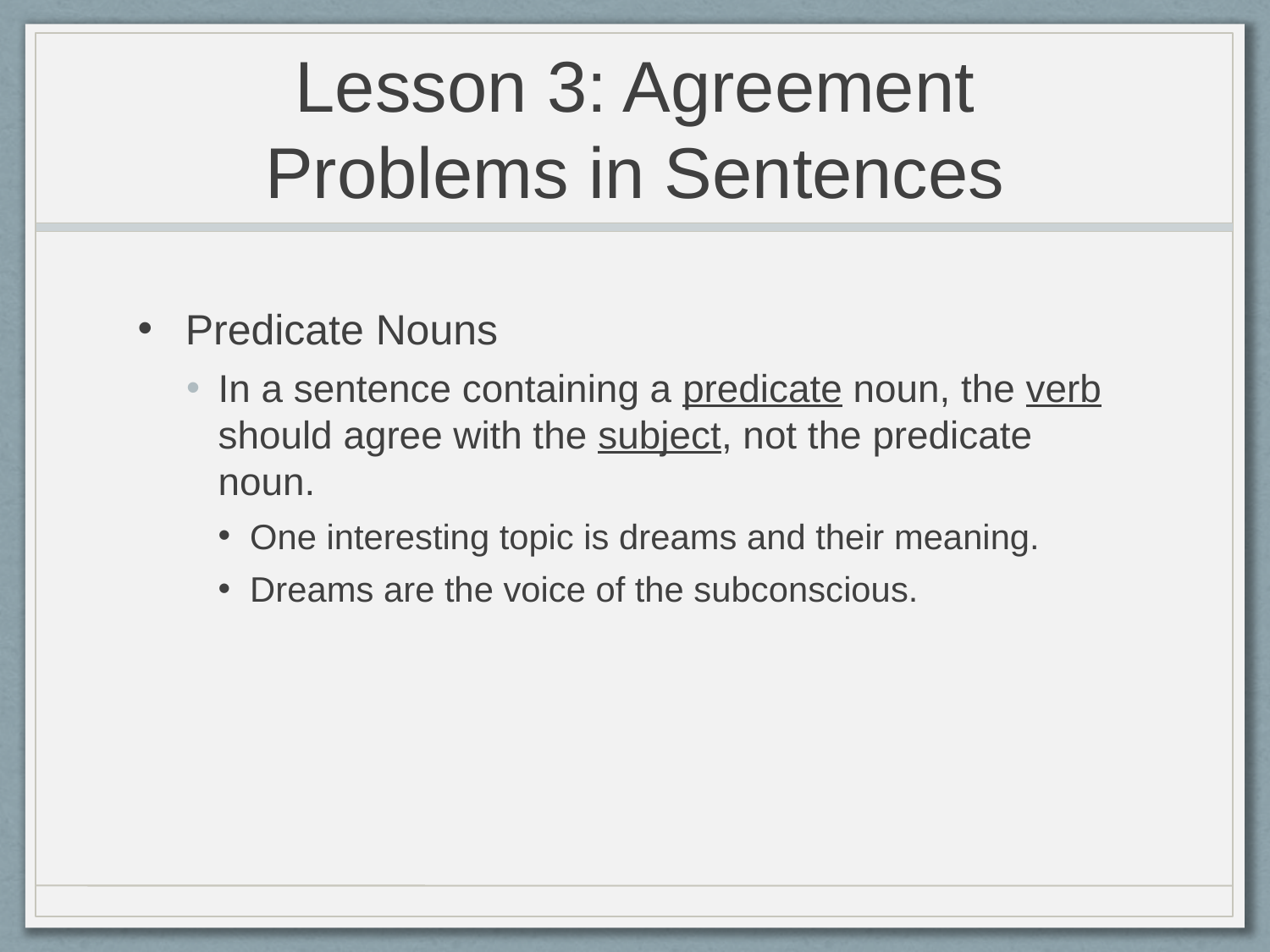

# Lesson 3: Agreement Problems in Sentences
Predicate Nouns
In a sentence containing a predicate noun, the verb should agree with the subject, not the predicate noun.
One interesting topic is dreams and their meaning.
Dreams are the voice of the subconscious.